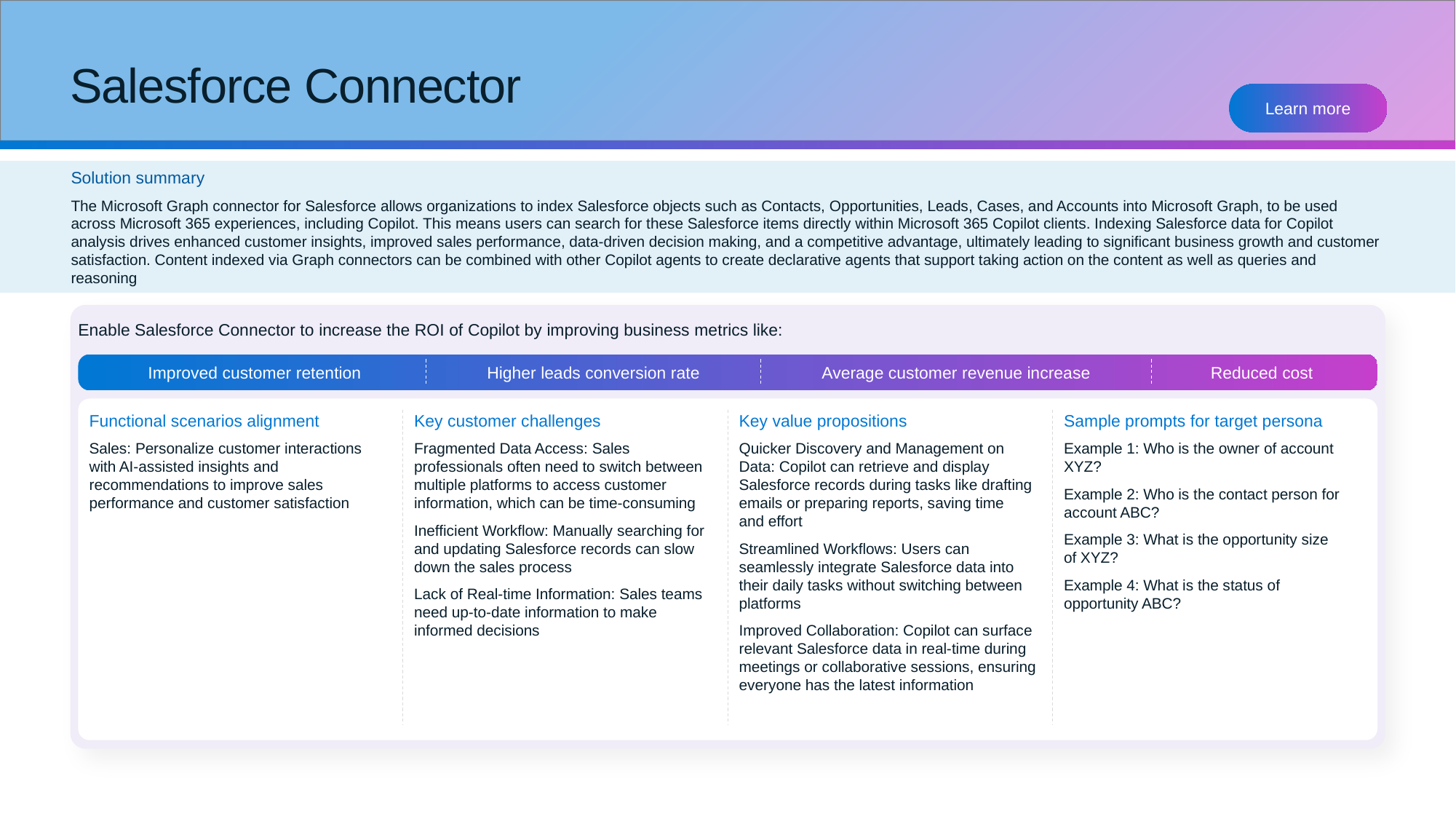

# Salesforce Connector
Learn more

Solution summary
The Microsoft Graph connector for Salesforce allows organizations to index Salesforce objects such as Contacts, Opportunities, Leads, Cases, and Accounts into Microsoft Graph, to be used across Microsoft 365 experiences, including Copilot. This means users can search for these Salesforce items directly within Microsoft 365 Copilot clients. Indexing Salesforce data for Copilot analysis drives enhanced customer insights, improved sales performance, data-driven decision making, and a competitive advantage, ultimately leading to significant business growth and customer satisfaction. Content indexed via Graph connectors can be combined with other Copilot agents to create declarative agents that support taking action on the content as well as queries and reasoning

Enable Salesforce Connector to increase the ROI of Copilot by improving business metrics like:

Improved customer retention
Higher leads conversion rate
Average customer revenue increase
Reduced cost

Functional scenarios alignment
Sales: Personalize customer interactions with AI-assisted insights and recommendations to improve sales performance and customer satisfaction
Key customer challenges
Fragmented Data Access: Sales professionals often need to switch between multiple platforms to access customer information, which can be time-consuming
Inefficient Workflow: Manually searching for and updating Salesforce records can slow down the sales process
Lack of Real-time Information: Sales teams need up-to-date information to make informed decisions
Key value propositions
Quicker Discovery and Management on Data: Copilot can retrieve and display Salesforce records during tasks like drafting emails or preparing reports, saving time
and effort
Streamlined Workflows: Users can seamlessly integrate Salesforce data into their daily tasks without switching between platforms
Improved Collaboration: Copilot can surface relevant Salesforce data in real-time during meetings or collaborative sessions, ensuring everyone has the latest information
Sample prompts for target persona
Example 1: Who is the owner of account XYZ?
Example 2: Who is the contact person for account ABC?
Example 3: What is the opportunity size
of XYZ?
Example 4: What is the status of
opportunity ABC?